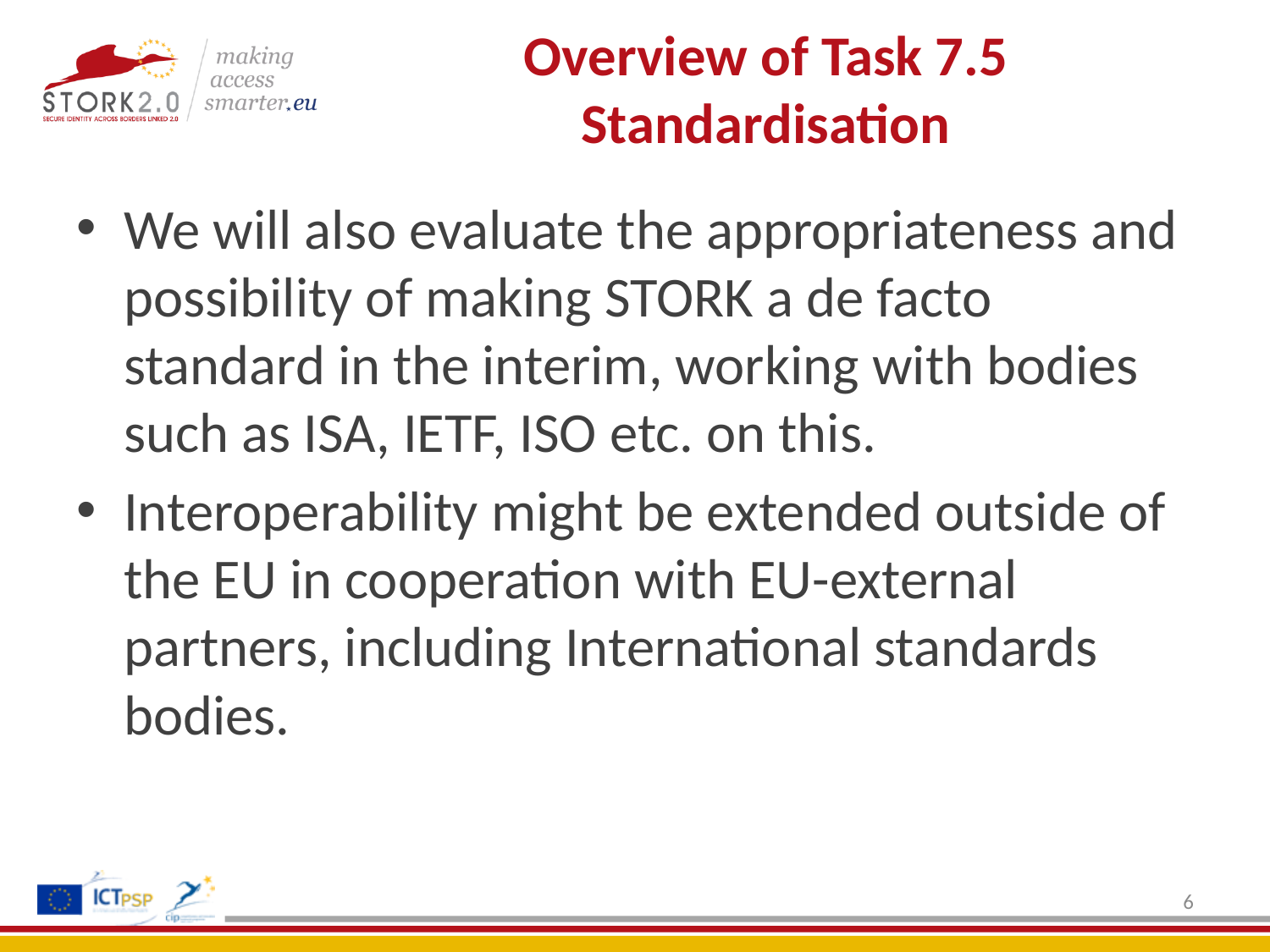

# Overview of Task 7.5 Standardisation
We will also evaluate the appropriateness and possibility of making STORK a de facto standard in the interim, working with bodies such as ISA, IETF, ISO etc. on this.
Interoperability might be extended outside of the EU in cooperation with EU-external partners, including International standards bodies.

6